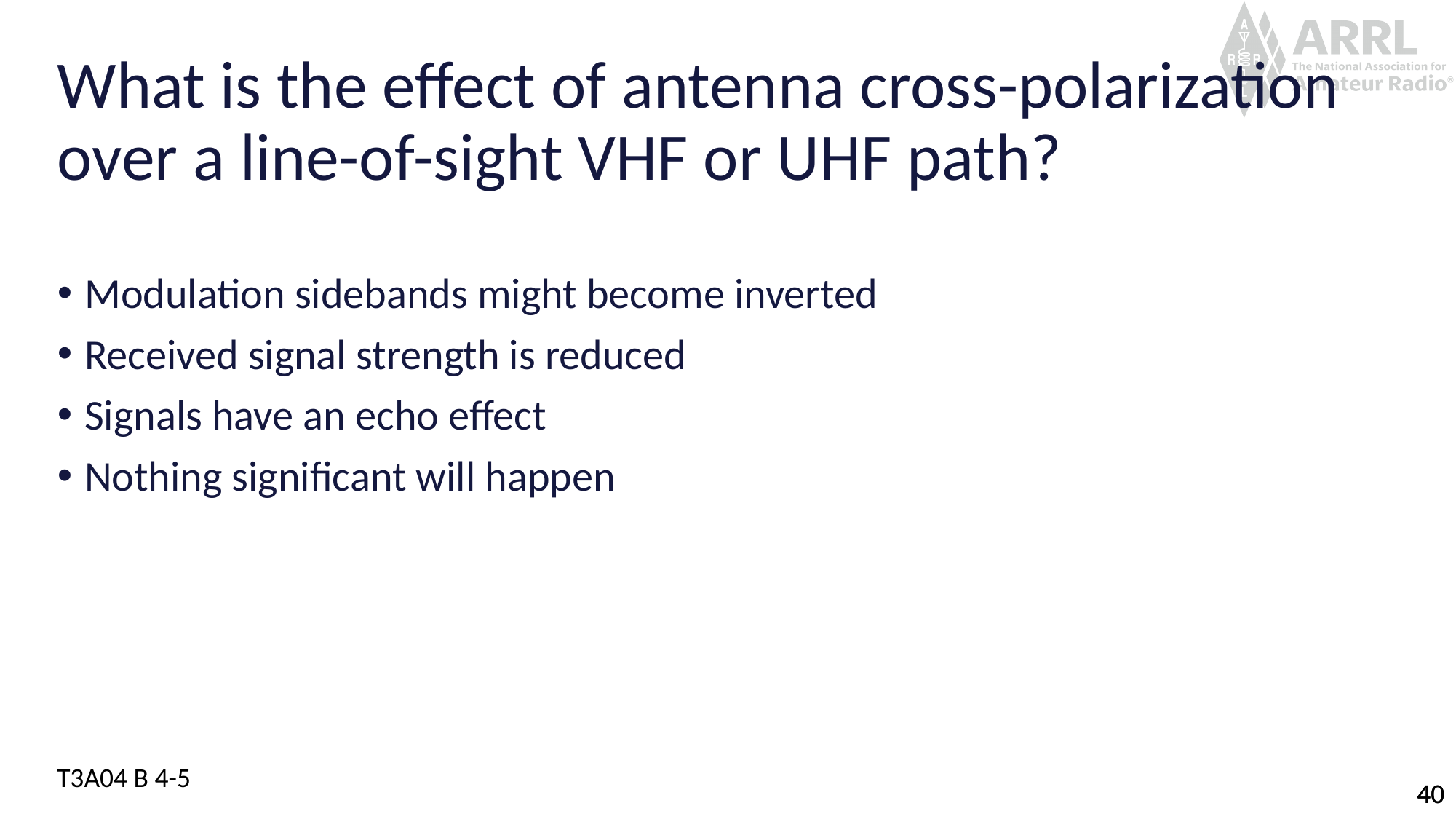

# What is the effect of antenna cross-polarization over a line-of-sight VHF or UHF path?
Modulation sidebands might become inverted
Received signal strength is reduced
Signals have an echo effect
Nothing significant will happen
T3A04 B 4-5